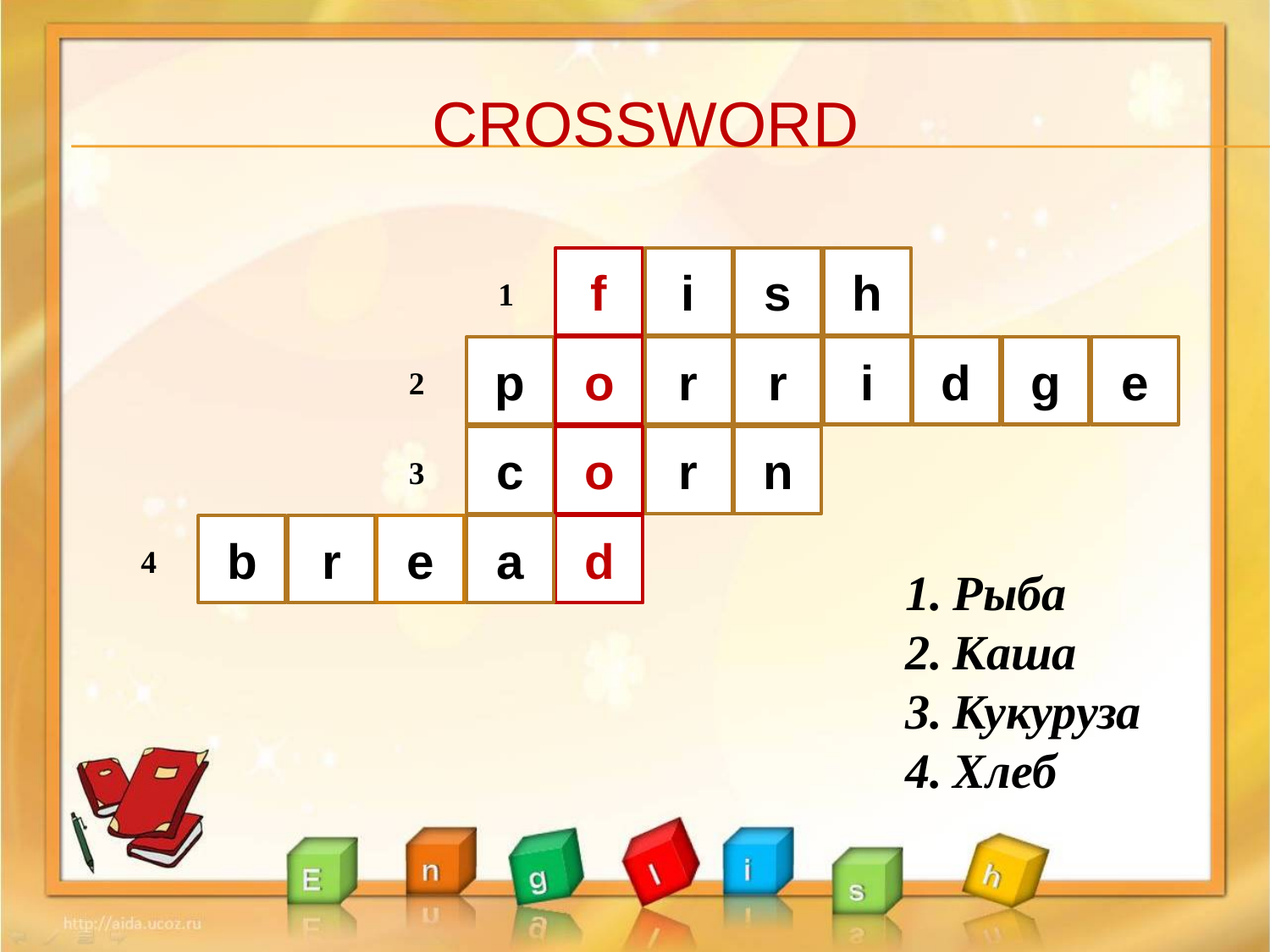

# crossword
f
i
s
h
1
p
o
r
r
i
d
g
e
2
c
o
r
n
3
b
r
e
a
d
4
Рыба
Каша
Кукуруза
Хлеб